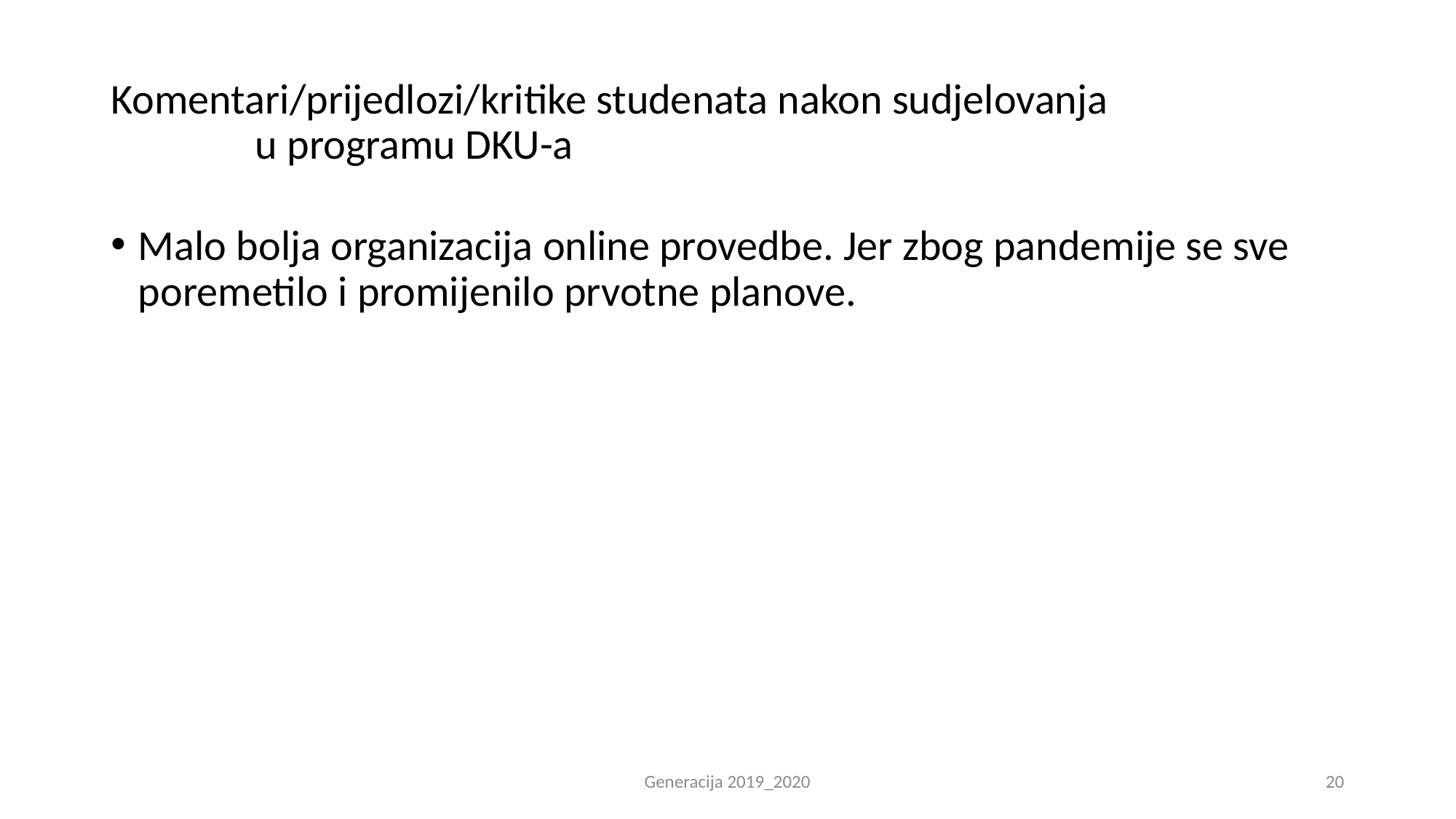

# Komentari/prijedlozi/kritike studenata nakon sudjelovanja                                        u programu DKU-a
Malo bolja organizacija online provedbe. Jer zbog pandemije se sve poremetilo i promijenilo prvotne planove.

Generacija 2019_2020
20